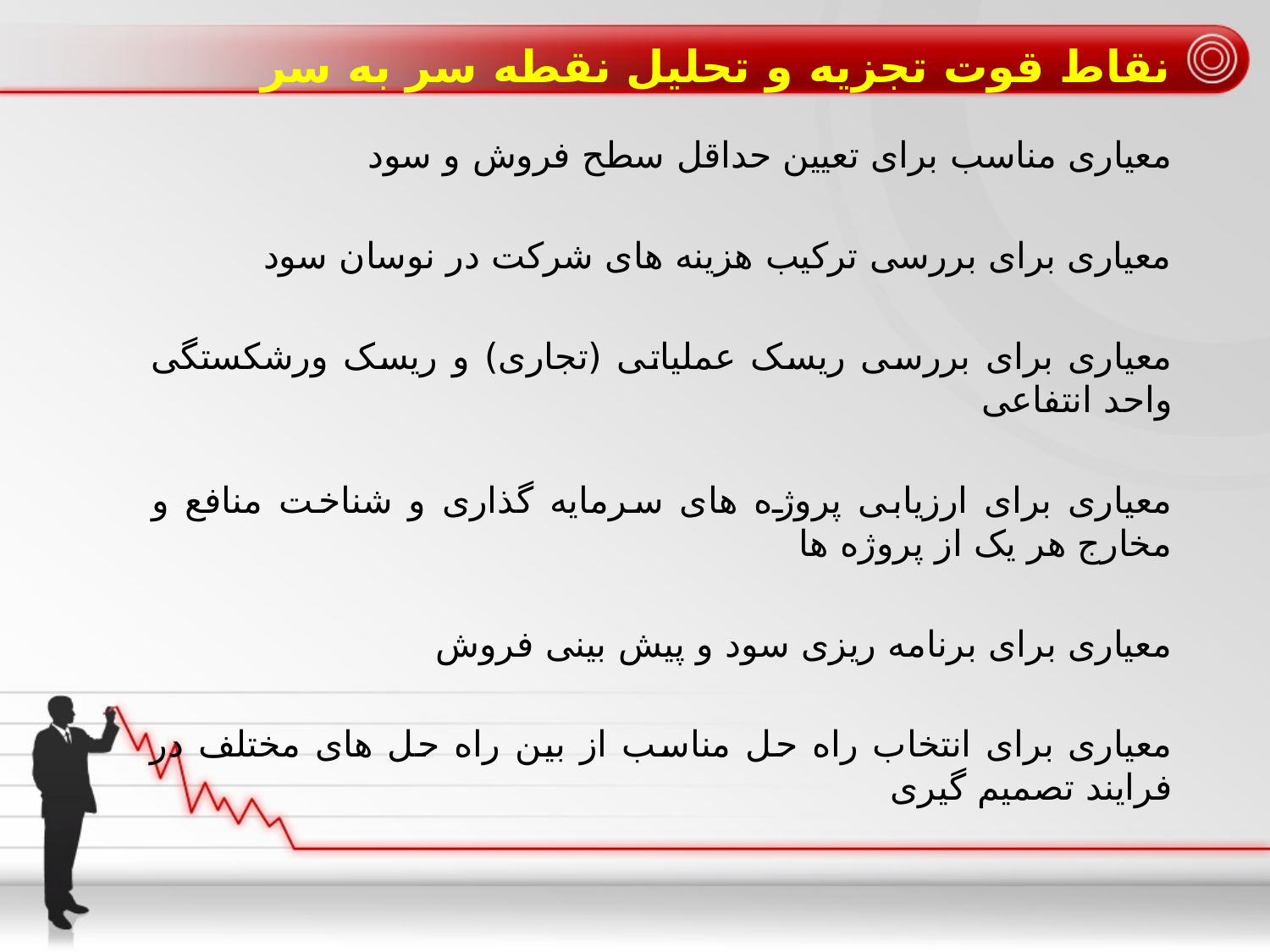

# نقاط قوت تجزیه و تحلیل نقطه سر به سر
معیاری مناسب برای تعیین حداقل سطح فروش و سود

معیاری برای بررسی ترکیب هزینه های شرکت در نوسان سود

معیاری برای بررسی ریسک عملیاتی (تجاری) و ریسک ورشکستگی واحد انتفاعی

معیاری برای ارزیابی پروژه های سرمایه گذاری و شناخت منافع و مخارج هر یک از پروژه ها

معیاری برای برنامه ریزی سود و پیش بینی فروش

معیاری برای انتخاب راه حل مناسب از بین راه حل های مختلف در فرایند تصمیم گیری